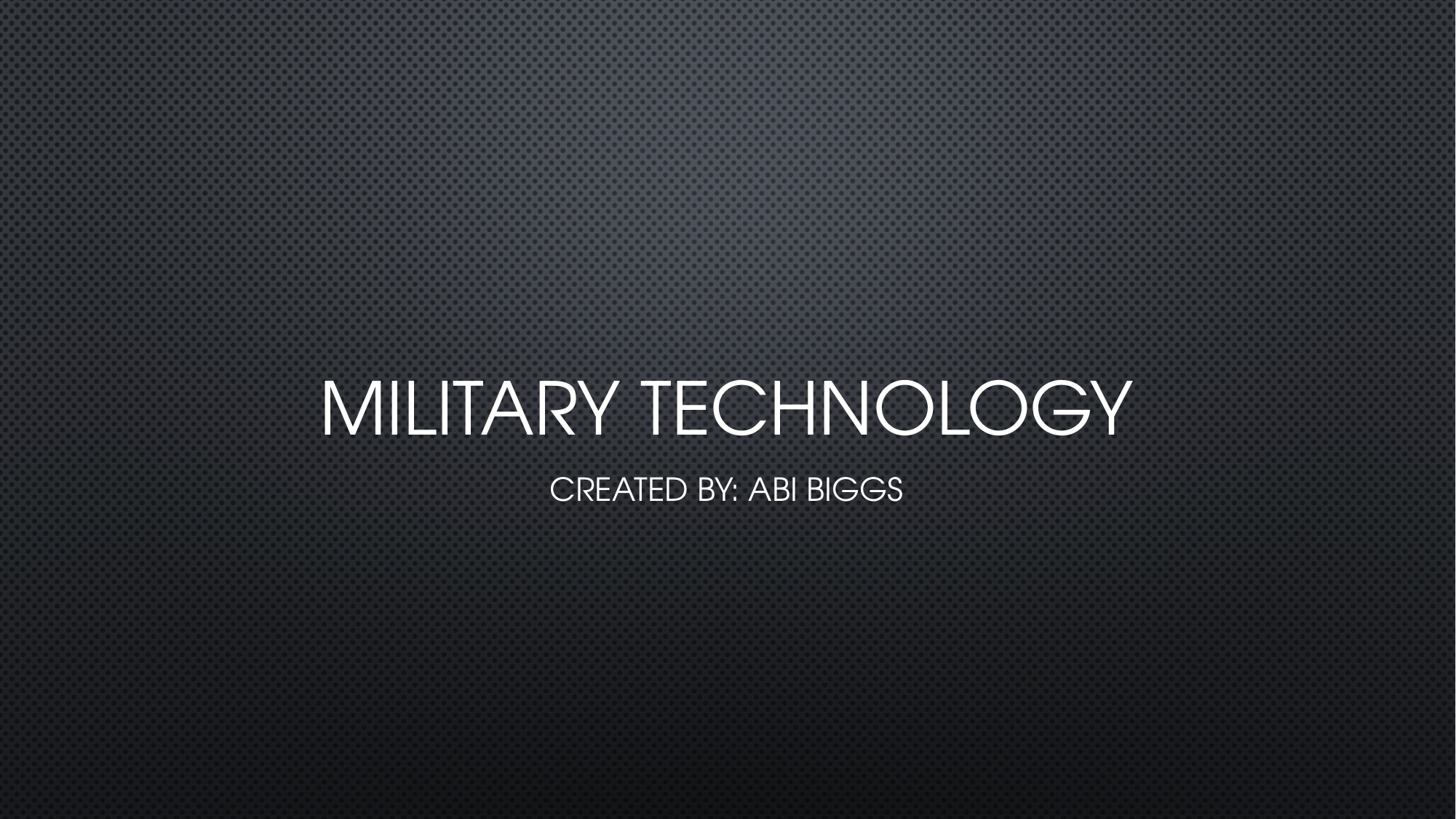

# Military technology
Created by: Abi Biggs